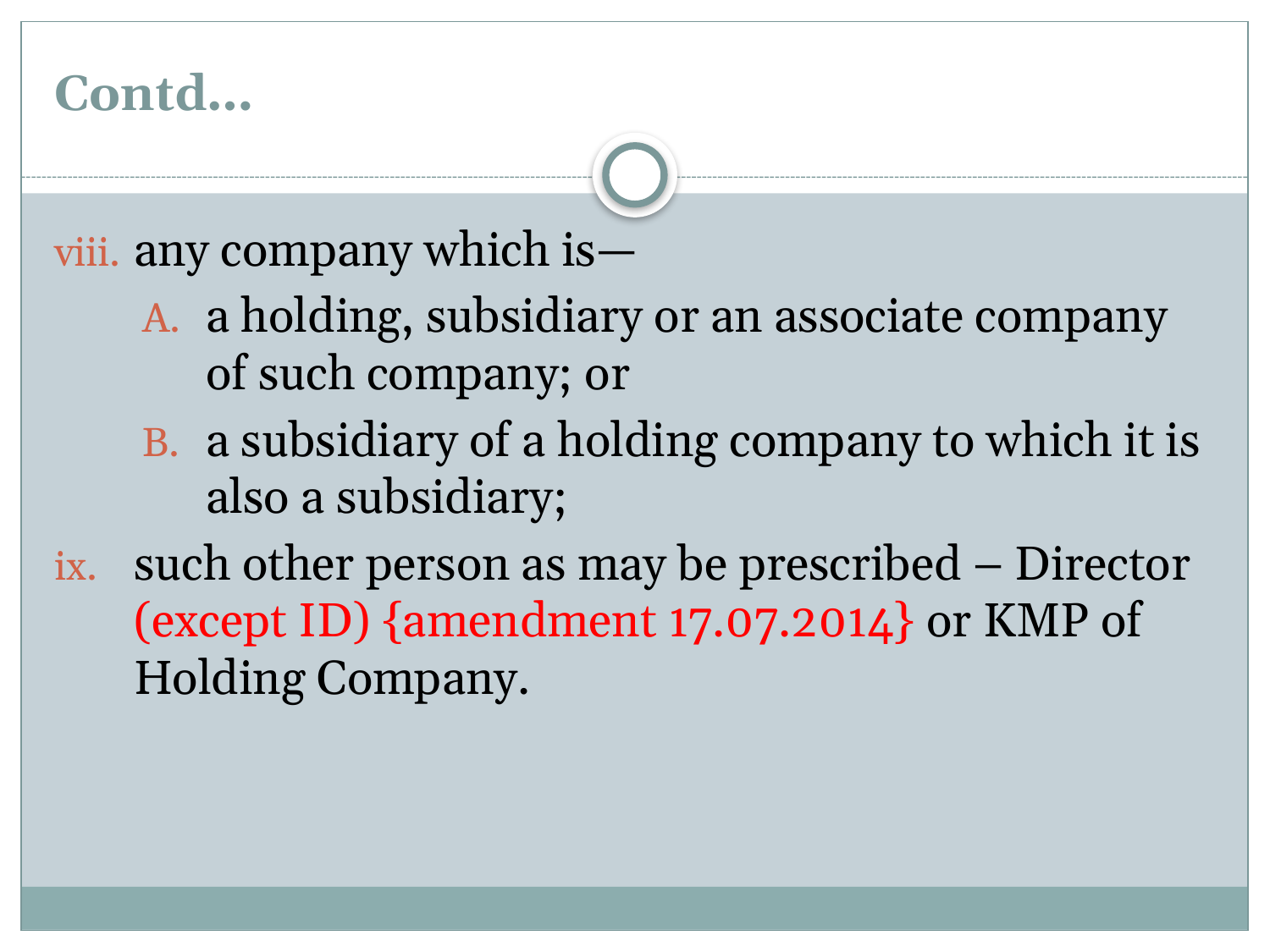

# Contd…
any company which is—
a holding, subsidiary or an associate company of such company; or
a subsidiary of a holding company to which it is also a subsidiary;
such other person as may be prescribed – Director (except ID) {amendment 17.07.2014} or KMP of Holding Company.